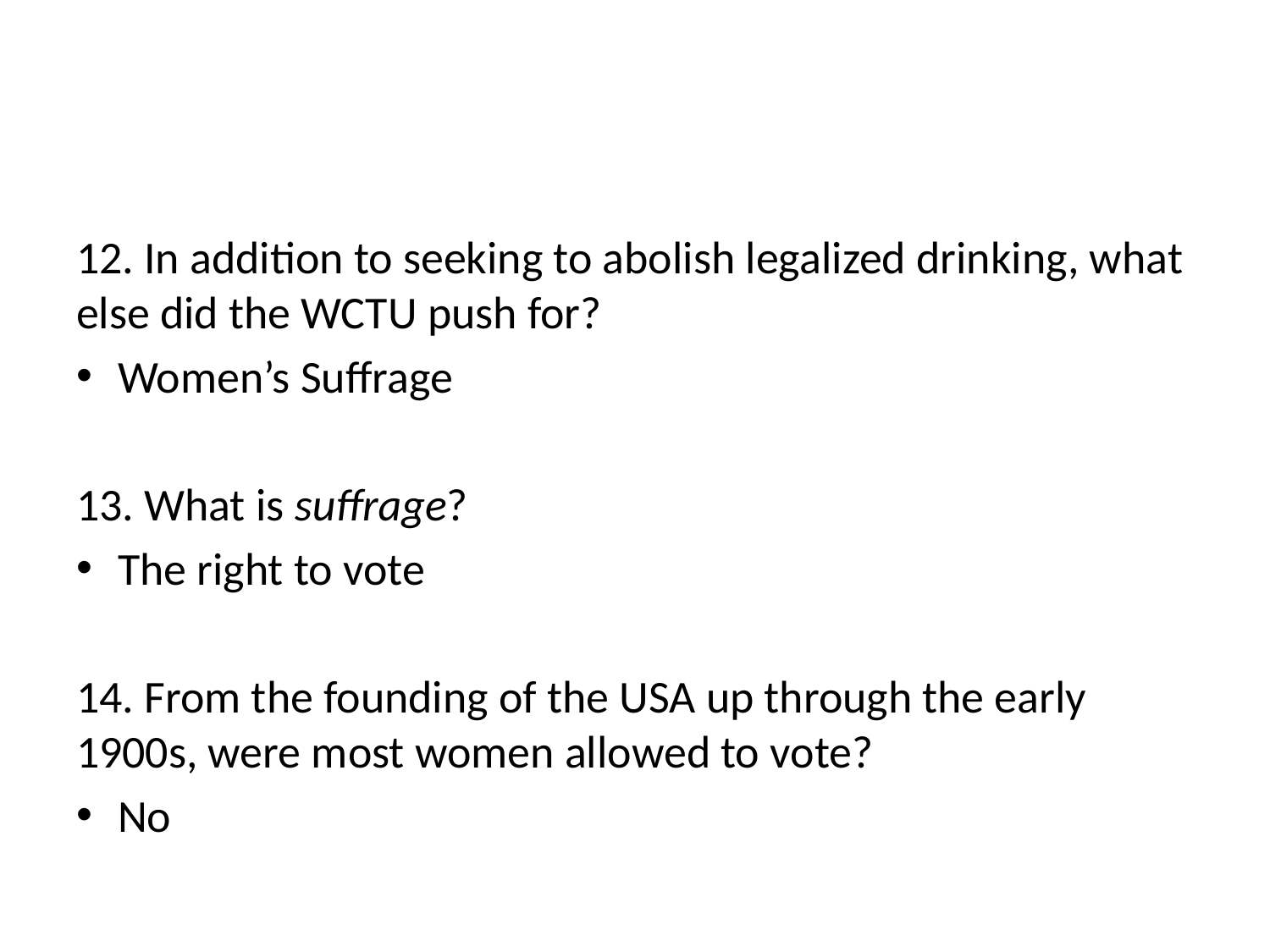

#
12. In addition to seeking to abolish legalized drinking, what else did the WCTU push for?
Women’s Suffrage

13. What is suffrage?
The right to vote

14. From the founding of the USA up through the early 1900s, were most women allowed to vote?
No